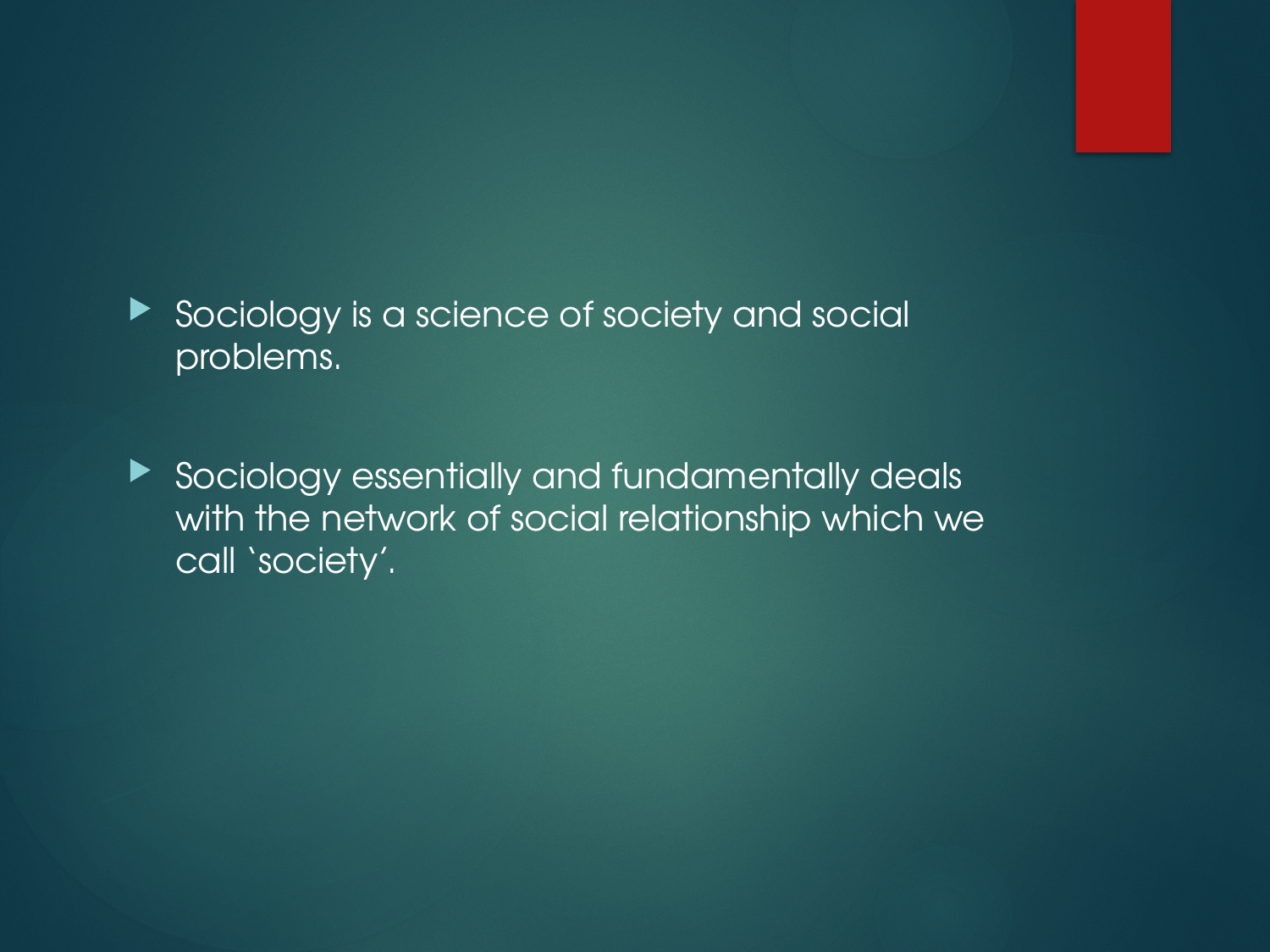

#
Sociology is a science of society and social problems.

Sociology essentially and fundamentally deals with the network of social relationship which we call ‘society’.